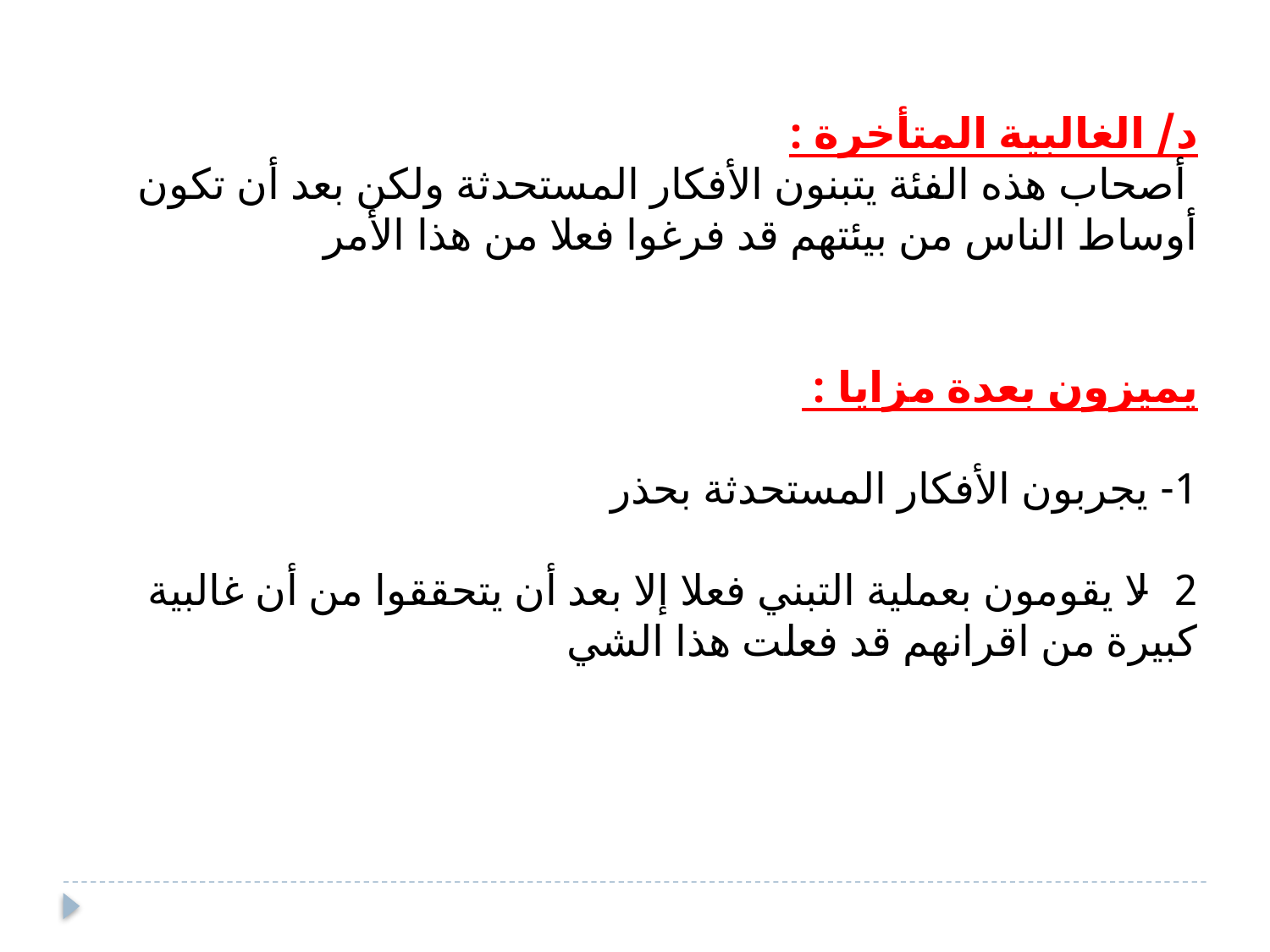

د/ الغالبية المتأخرة :
 أصحاب هذه الفئة يتبنون الأفكار المستحدثة ولكن بعد أن تكون أوساط الناس من بيئتهم قد فرغوا فعلا من هذا الأمر

يميزون بعدة مزايا :

1- يجربون الأفكار المستحدثة بحذر

2- لا يقومون بعملية التبني فعلا إلا بعد أن يتحققوا من أن غالبية كبيرة من اقرانهم قد فعلت هذا الشي